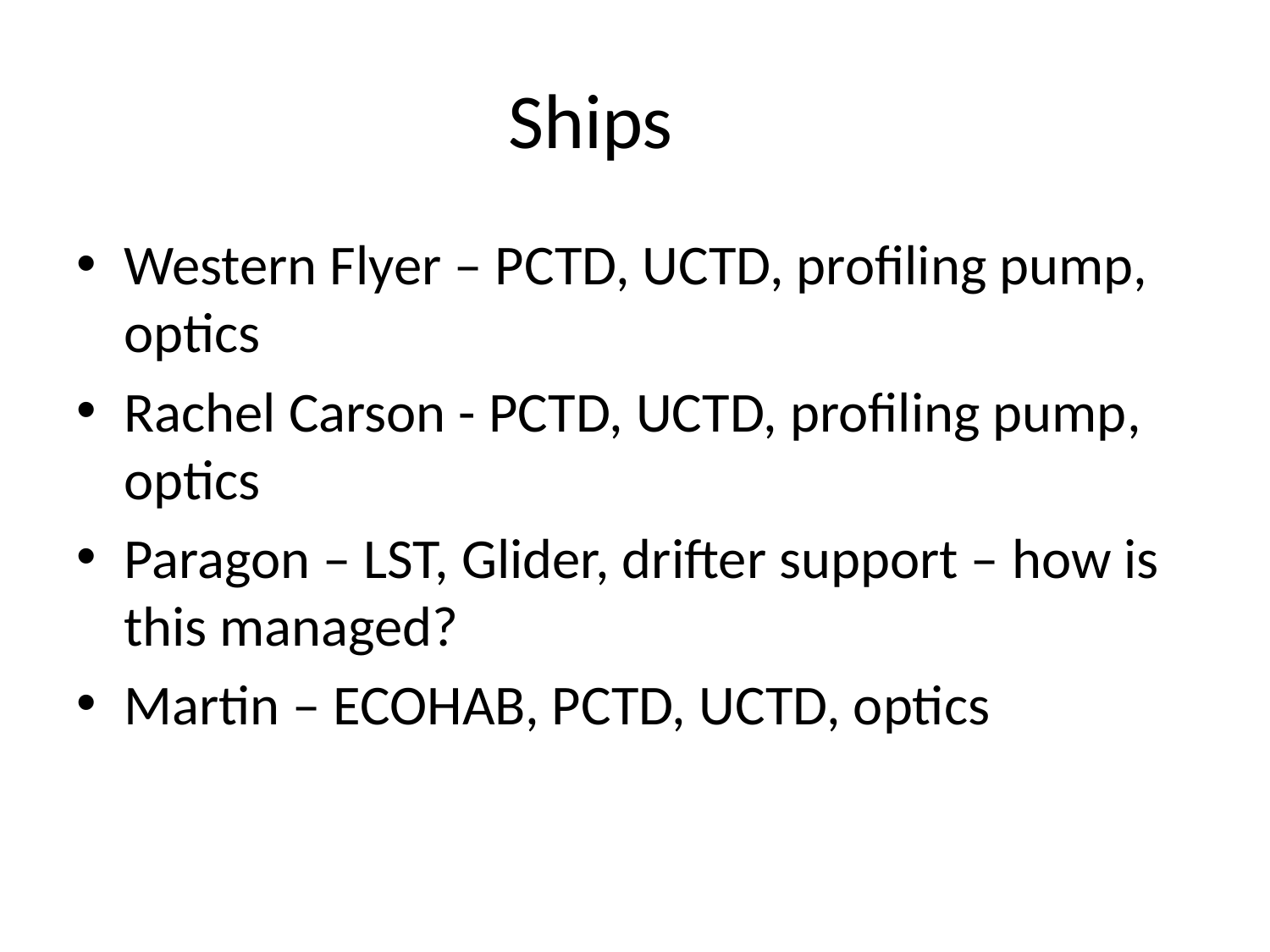

# Ships
Western Flyer – PCTD, UCTD, profiling pump, optics
Rachel Carson - PCTD, UCTD, profiling pump, optics
Paragon – LST, Glider, drifter support – how is this managed?
Martin – ECOHAB, PCTD, UCTD, optics